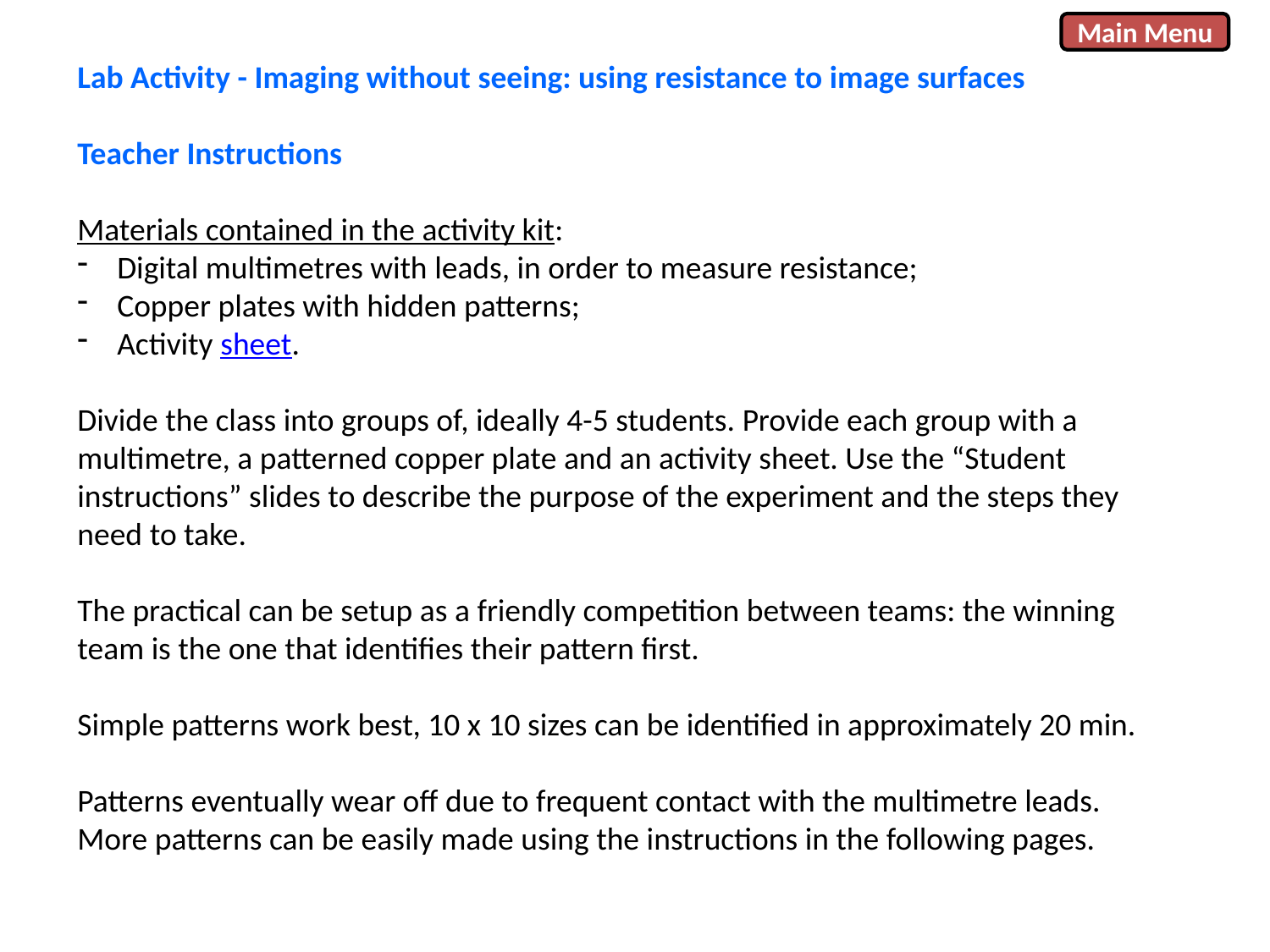

Main Menu
Lab Activity - Imaging without seeing: using resistance to image surfaces

Teacher Instructions

Materials contained in the activity kit:
Digital multimetres with leads, in order to measure resistance;
Copper plates with hidden patterns;
Activity sheet.

Divide the class into groups of, ideally 4-5 students. Provide each group with a multimetre, a patterned copper plate and an activity sheet. Use the “Student instructions” slides to describe the purpose of the experiment and the steps they need to take.

The practical can be setup as a friendly competition between teams: the winning team is the one that identifies their pattern first.

Simple patterns work best, 10 x 10 sizes can be identified in approximately 20 min.

Patterns eventually wear off due to frequent contact with the multimetre leads. More patterns can be easily made using the instructions in the following pages.